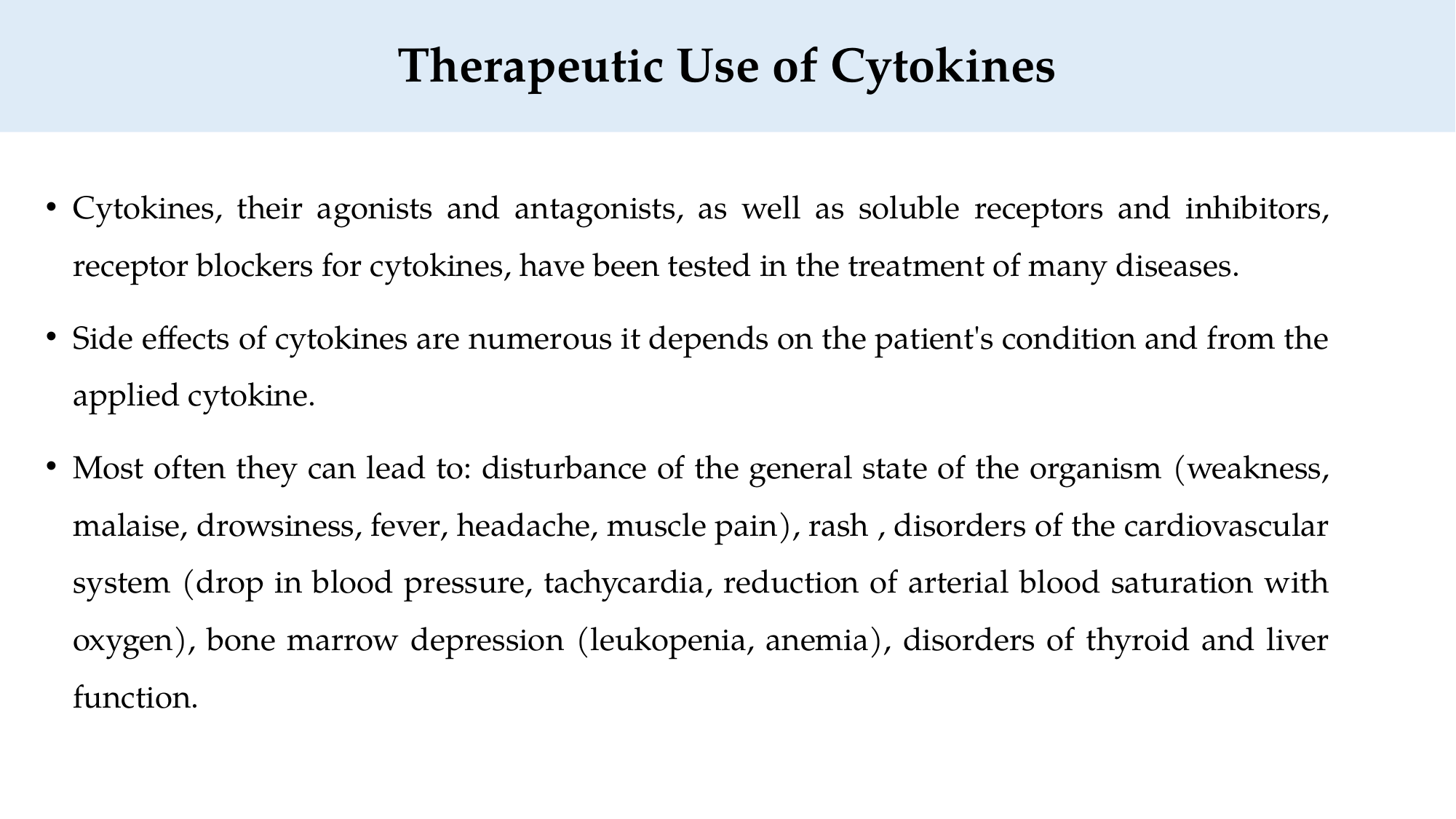

Therapeutic Use of Cytokines
Cytokines, their agonists and antagonists, as well as soluble receptors and inhibitors, receptor blockers for cytokines, have been tested in the treatment of many diseases.
Side effects of cytokines are numerous it depends on the patient's condition and from the applied cytokine.
Most often they can lead to: disturbance of the general state of the organism (weakness, malaise, drowsiness, fever, headache, muscle pain), rash , disorders of the cardiovascular system (drop in blood pressure, tachycardia, reduction of arterial blood saturation with oxygen), bone marrow depression (leukopenia, anemia), disorders of thyroid and liver function.